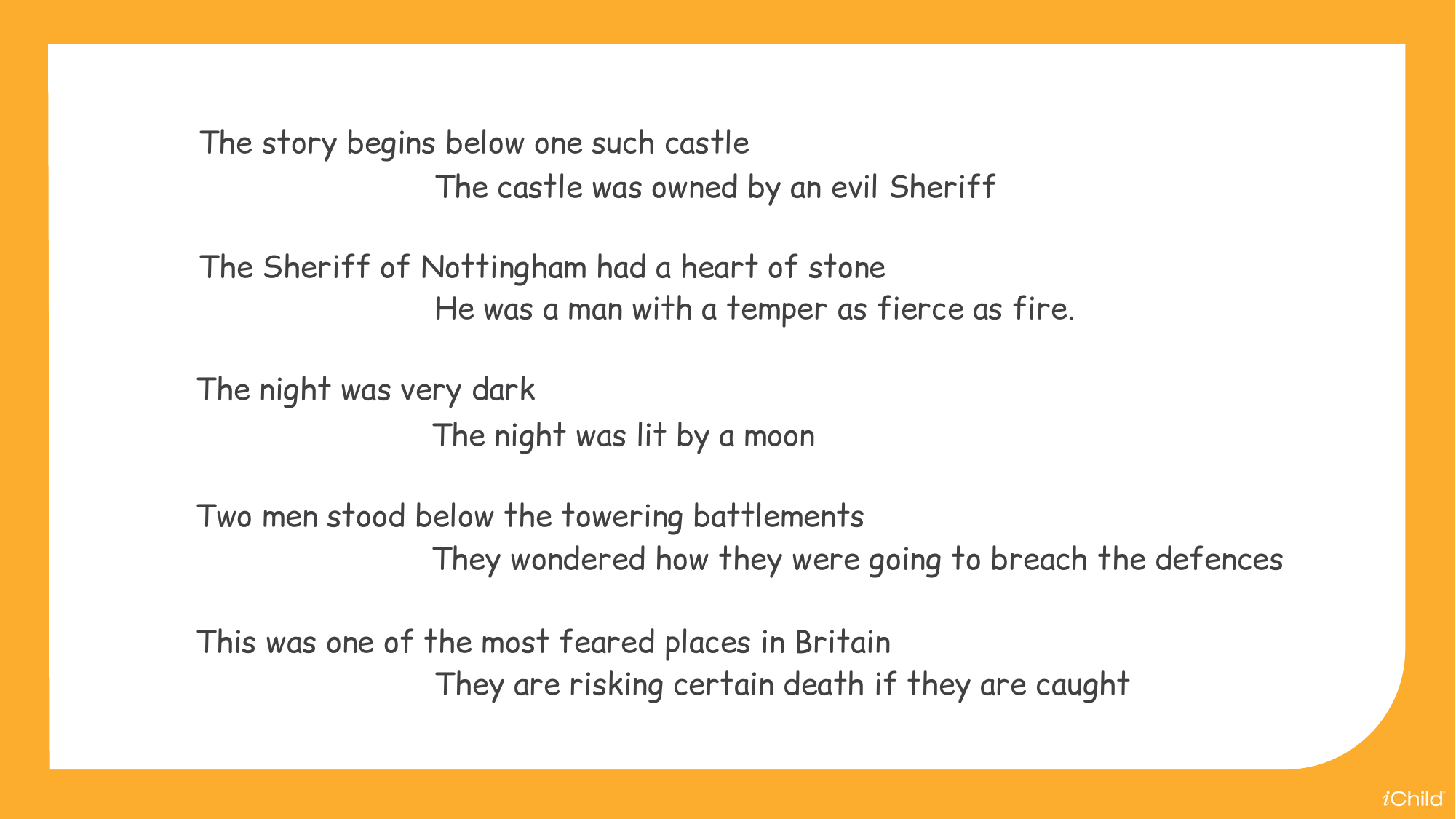

The story begins below one such castle
The castle was owned by an evil Sheriff
The Sheriff of Nottingham had a heart of stone
He was a man with a temper as fierce as fire.
The night was very dark
The night was lit by a moon
Two men stood below the towering battlements
They wondered how they were going to breach the defences
This was one of the most feared places in Britain
They are risking certain death if they are caught